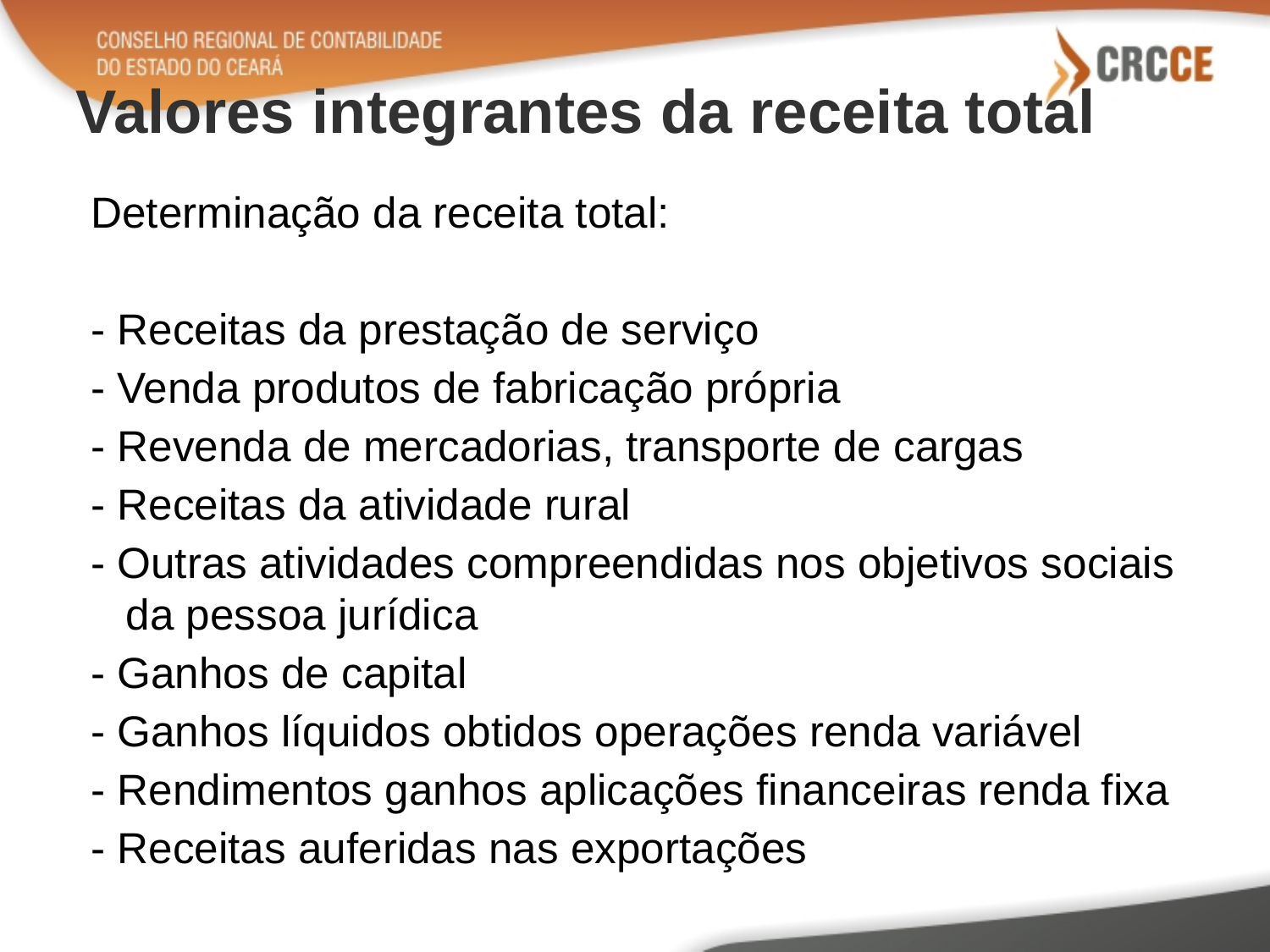

# Valores integrantes da receita total
Determinação da receita total:

- Receitas da prestação de serviço
- Venda produtos de fabricação própria
- Revenda de mercadorias, transporte de cargas
- Receitas da atividade rural
- Outras atividades compreendidas nos objetivos sociais da pessoa jurídica
- Ganhos de capital
- Ganhos líquidos obtidos operações renda variável
- Rendimentos ganhos aplicações financeiras renda fixa
- Receitas auferidas nas exportações